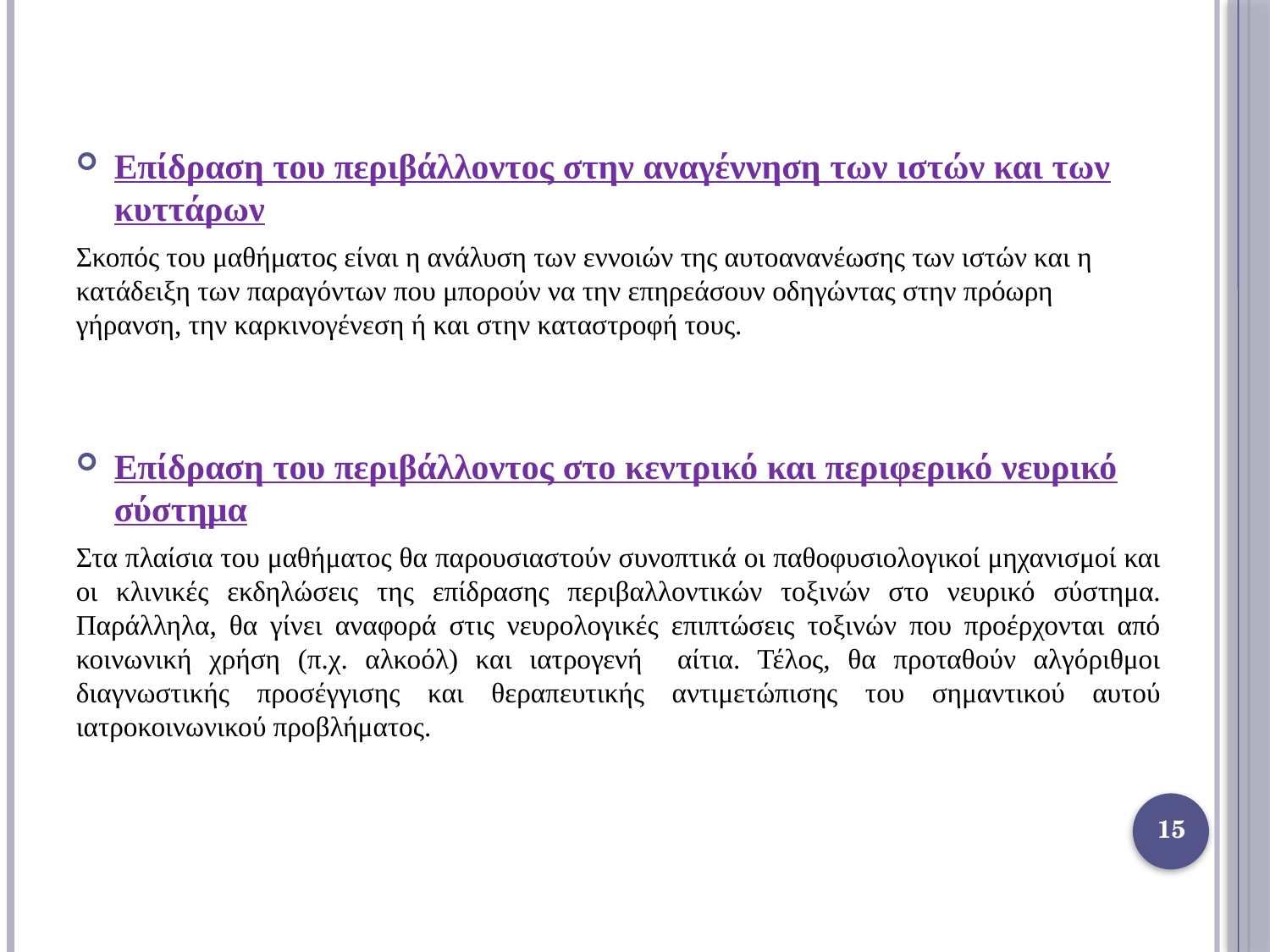

Επίδραση του περιβάλλοντος στην αναγέννηση των ιστών και των κυττάρων
Σκοπός του μαθήματος είναι η ανάλυση των εννοιών της αυτοανανέωσης των ιστών και η κατάδειξη των παραγόντων που μπορούν να την επηρεάσουν οδηγώντας στην πρόωρη γήρανση, την καρκινογένεση ή και στην καταστροφή τους.

Επίδραση του περιβάλλοντος στο κεντρικό και περιφερικό νευρικό σύστημα
Στα πλαίσια του μαθήματος θα παρουσιαστούν συνοπτικά οι παθοφυσιολογικοί μηχανισμοί και οι κλινικές εκδηλώσεις της επίδρασης περιβαλλοντικών τοξινών στο νευρικό σύστημα. Παράλληλα, θα γίνει αναφορά στις νευρολογικές επιπτώσεις τοξινών που προέρχονται από κοινωνική χρήση (π.χ. αλκοόλ) και ιατρογενή  αίτια. Τέλος, θα προταθούν αλγόριθμοι διαγνωστικής προσέγγισης και θεραπευτικής αντιμετώπισης του σημαντικού αυτού ιατροκοινωνικού προβλήματος.

15